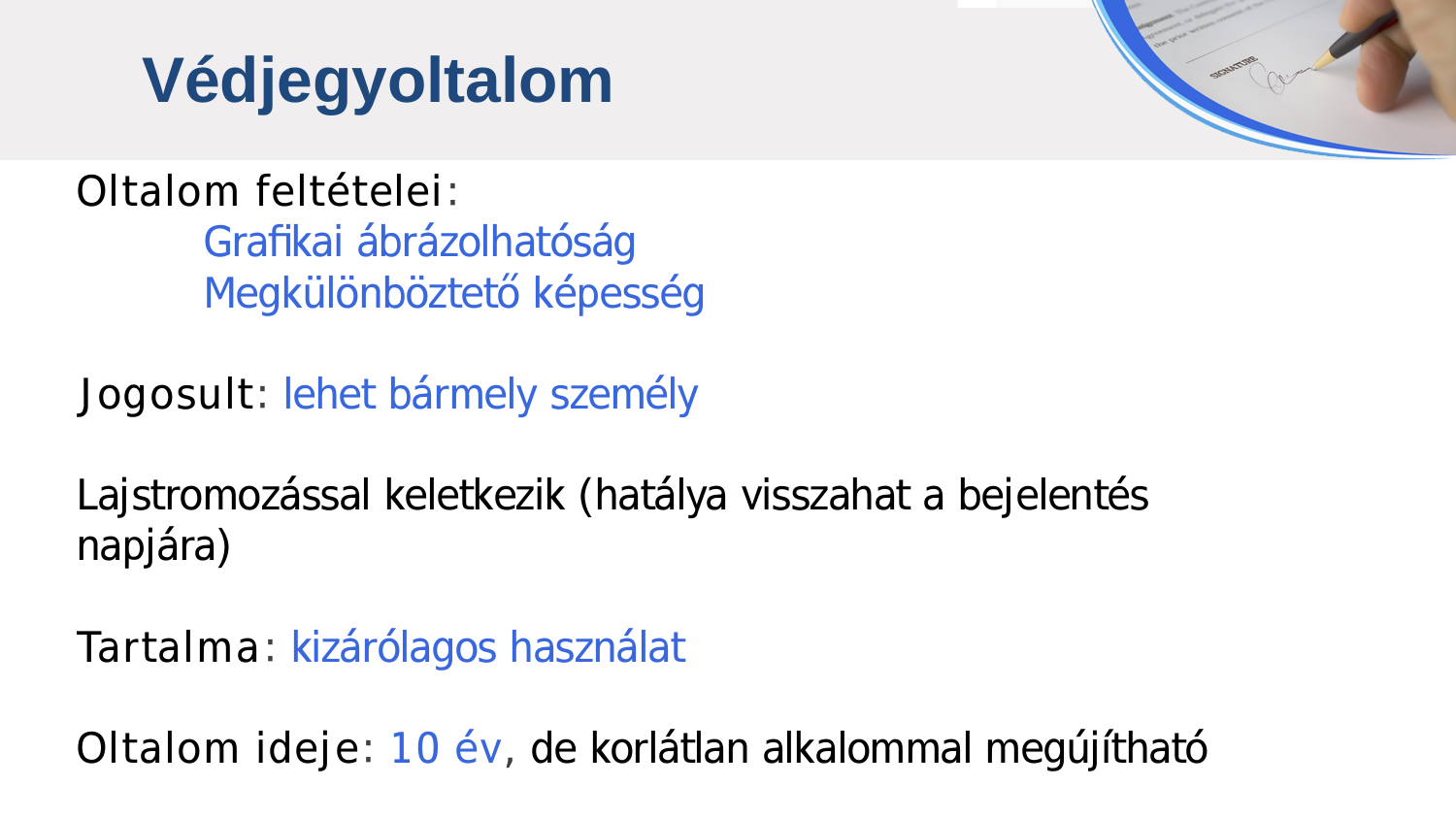

Védjegyoltalom
Oltalom feltételei:
	Graﬁkai ábrázolhatóság
	Megkülönböztető képesség

Jogosult: lehet bármely személy

Lajstromozással keletkezik (hatálya visszahat a bejelentés
napjára)

Tartalma: kizárólagos használat

Oltalom ideje: 10 év, de korlátlan alkalommal megújítható